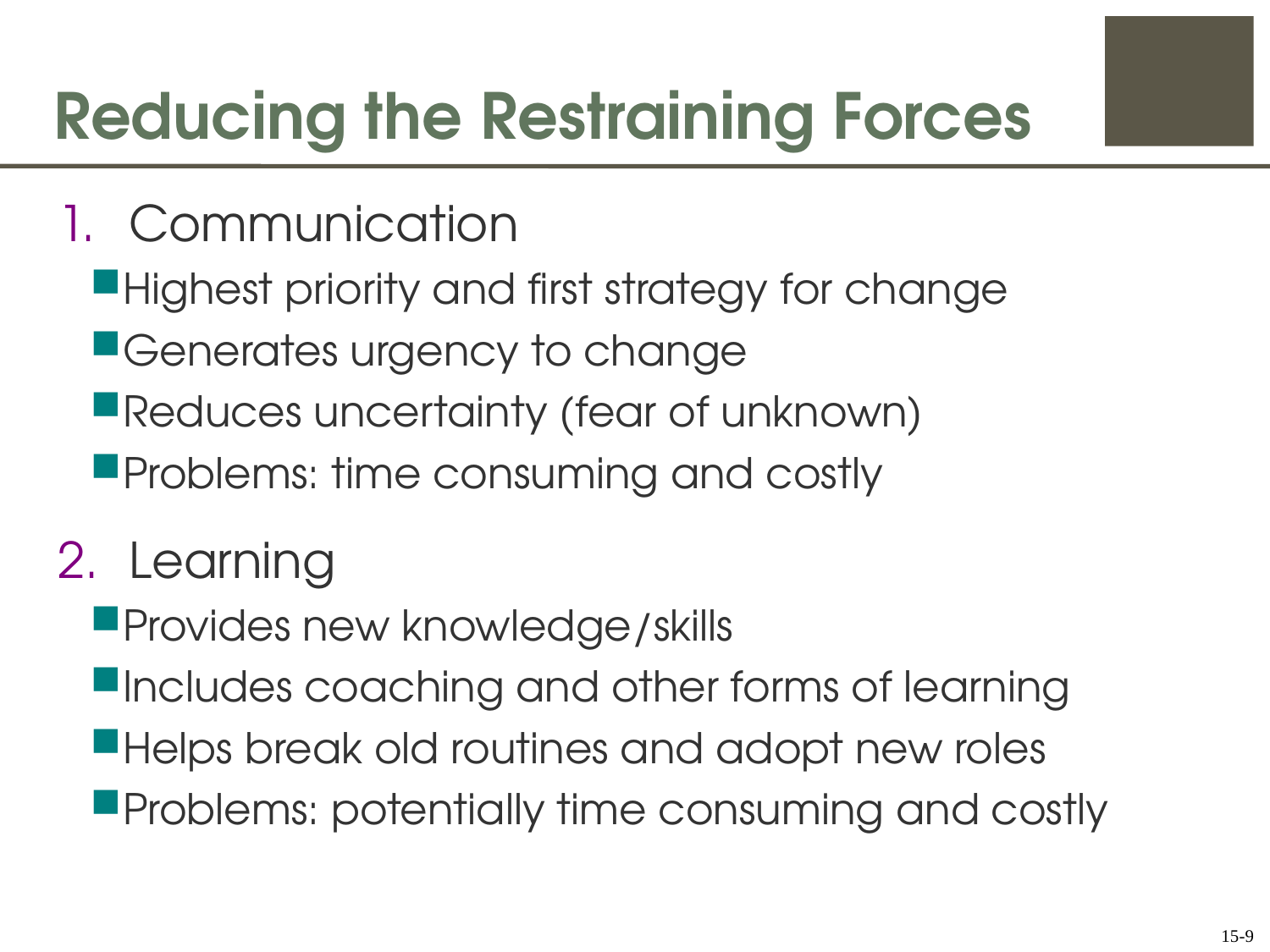

# Reducing the Restraining Forces
Communication
Highest priority and first strategy for change
Generates urgency to change
Reduces uncertainty (fear of unknown)
Problems: time consuming and costly
Learning
Provides new knowledge/skills
Includes coaching and other forms of learning
Helps break old routines and adopt new roles
Problems: potentially time consuming and costly